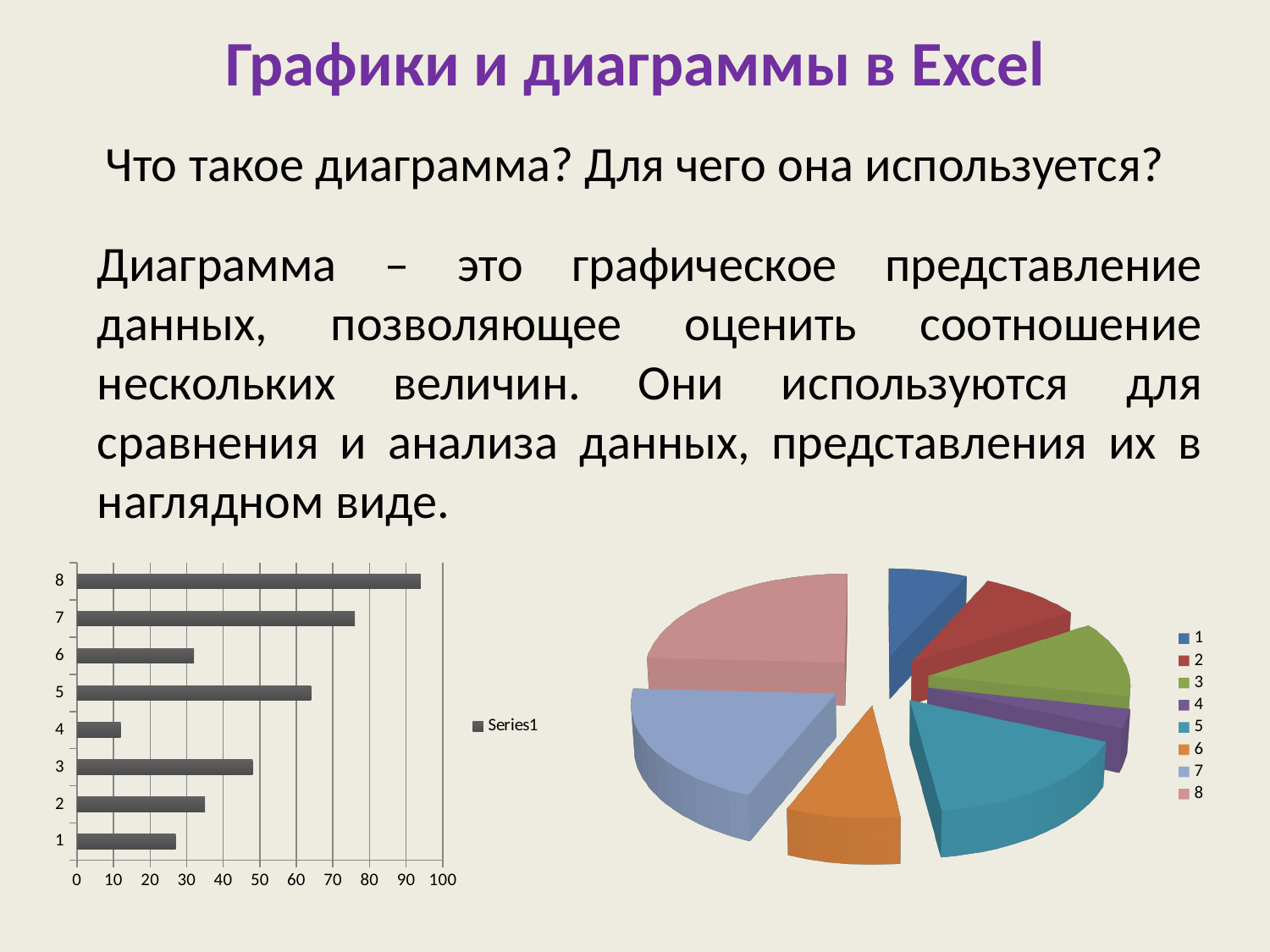

Графики и диаграммы в Excel
Что такое диаграмма? Для чего она используется?
Диаграмма – это графическое представление данных, позволяющее оценить соотношение нескольких величин. Они используются для сравнения и анализа данных, представления их в наглядном виде.

[unsupported chart]

### Chart

| Category |  |
|---|---|